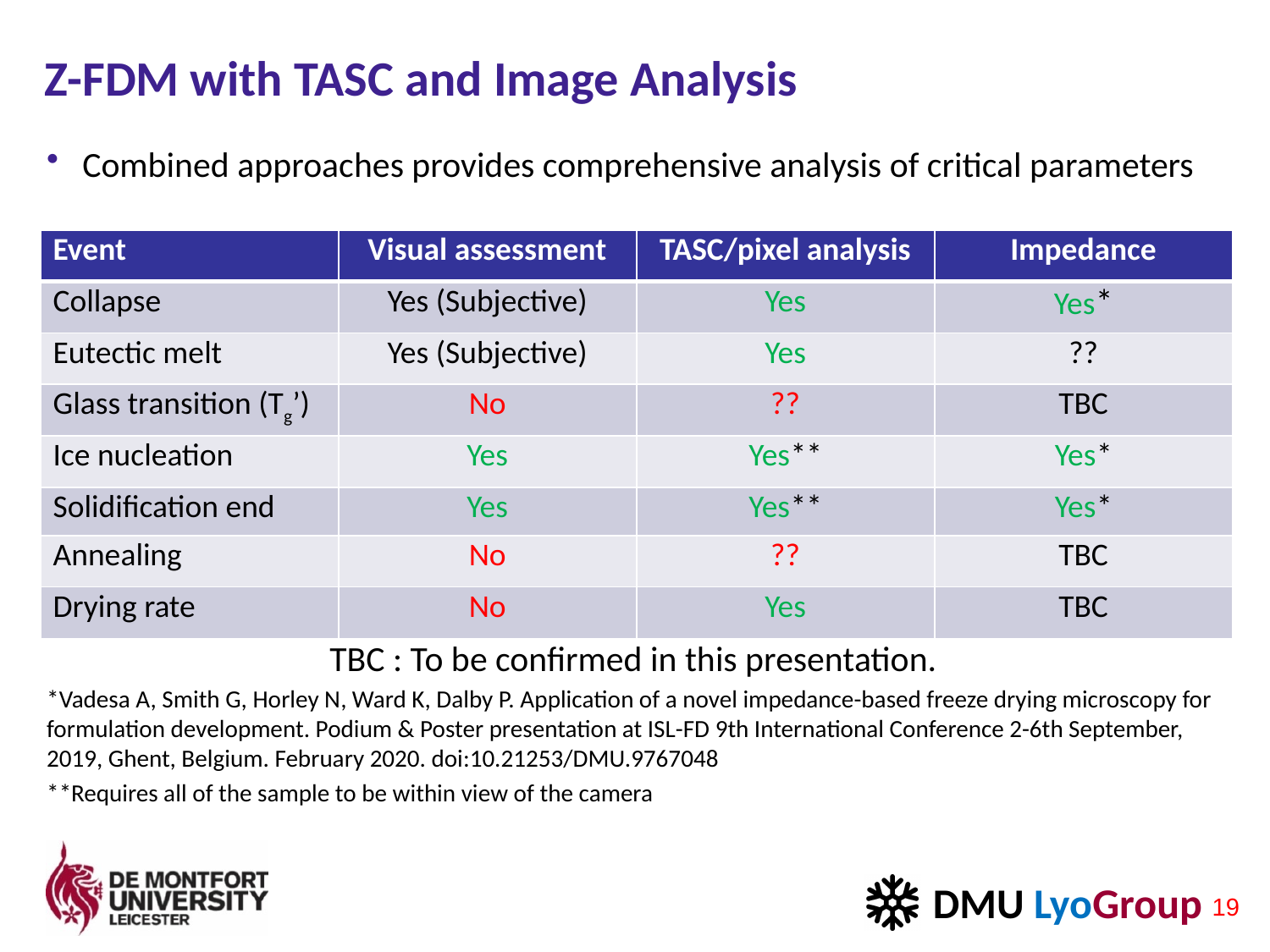

# Z-FDM with TASC and Image Analysis
Combined approaches provides comprehensive analysis of critical parameters

TBC : To be confirmed in this presentation.
*Vadesa A, Smith G, Horley N, Ward K, Dalby P. Application of a novel impedance-based freeze drying microscopy for formulation development. Podium & Poster presentation at ISL-FD 9th International Conference 2-6th September, 2019, Ghent, Belgium. February 2020. doi:10.21253/DMU.9767048
**Requires all of the sample to be within view of the camera
| Event | Visual assessment | TASC/pixel analysis | Impedance |
| --- | --- | --- | --- |
| Collapse | Yes (Subjective) | Yes | Yes\* |
| Eutectic melt | Yes (Subjective) | Yes | ?? |
| Glass transition (Tg’) | No | ?? | TBC |
| Ice nucleation | Yes | Yes\*\* | Yes\* |
| Solidification end | Yes | Yes\*\* | Yes\* |
| Annealing | No | ?? | TBC |
| Drying rate | No | Yes | TBC |